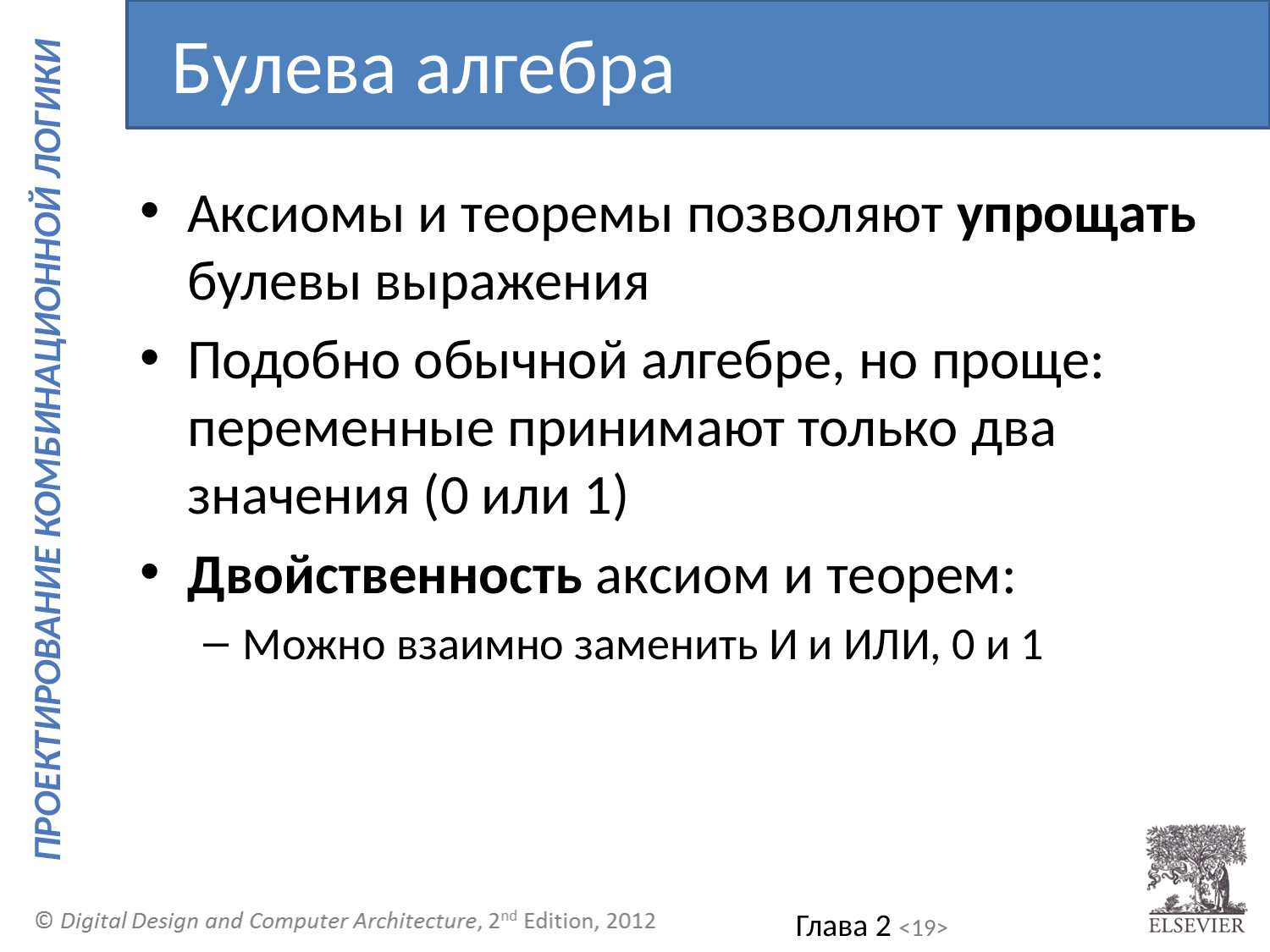

Булева алгебра
Аксиомы и теоремы позволяют упрощать булевы выражения
Подобно обычной алгебре, но проще: переменные принимают только два значения (0 или 1)
Двойственность аксиом и теорем:
Можно взаимно заменить И и ИЛИ, 0 и 1